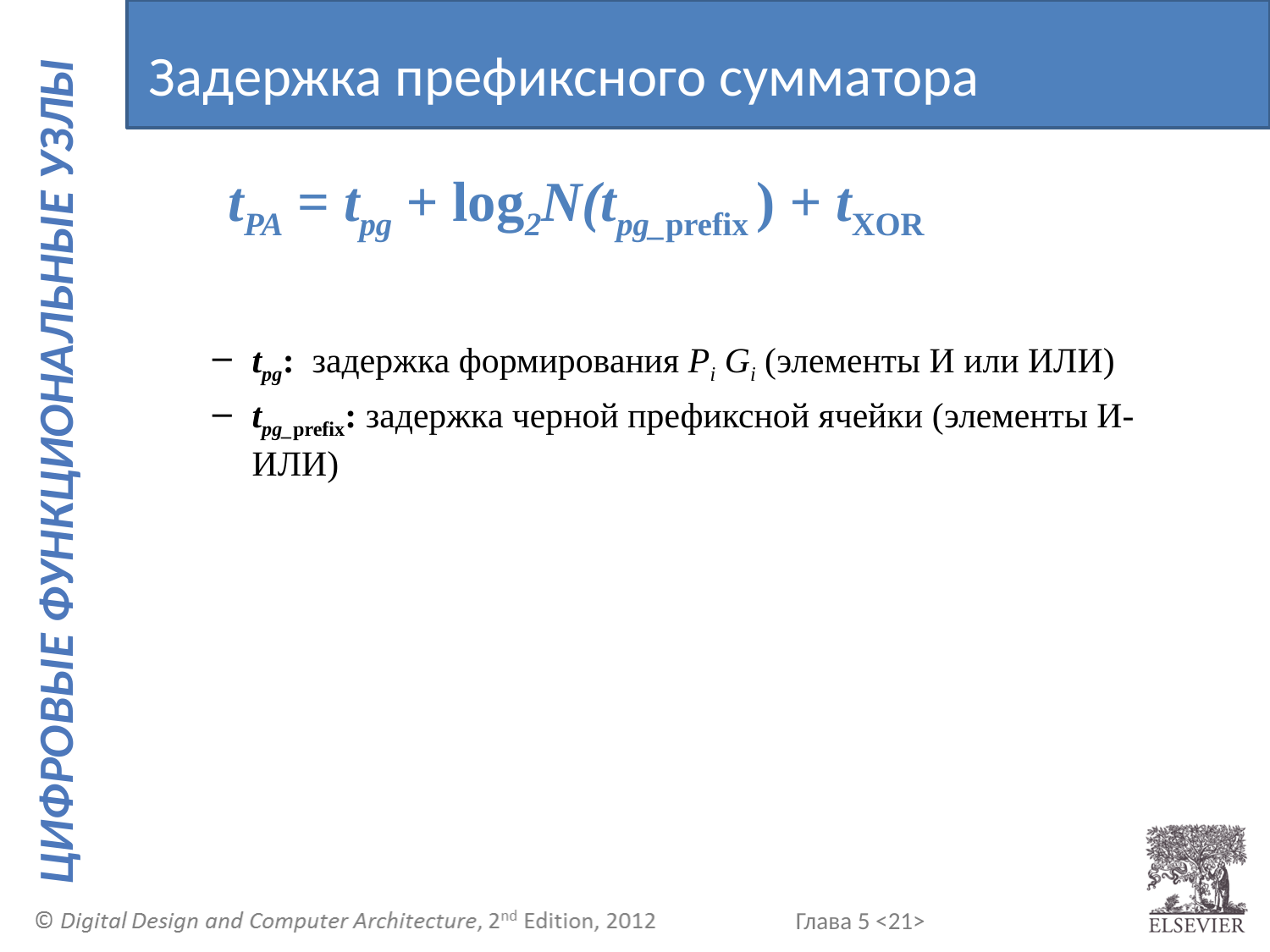

Задержка префиксного сумматора
	   tPA = tpg + log2N(tpg_prefix ) + tXOR

tpg:  задержка формирования Pi Gi (элементы И или ИЛИ)
tpg_prefix: задержка черной префиксной ячейки (элементы И-ИЛИ)